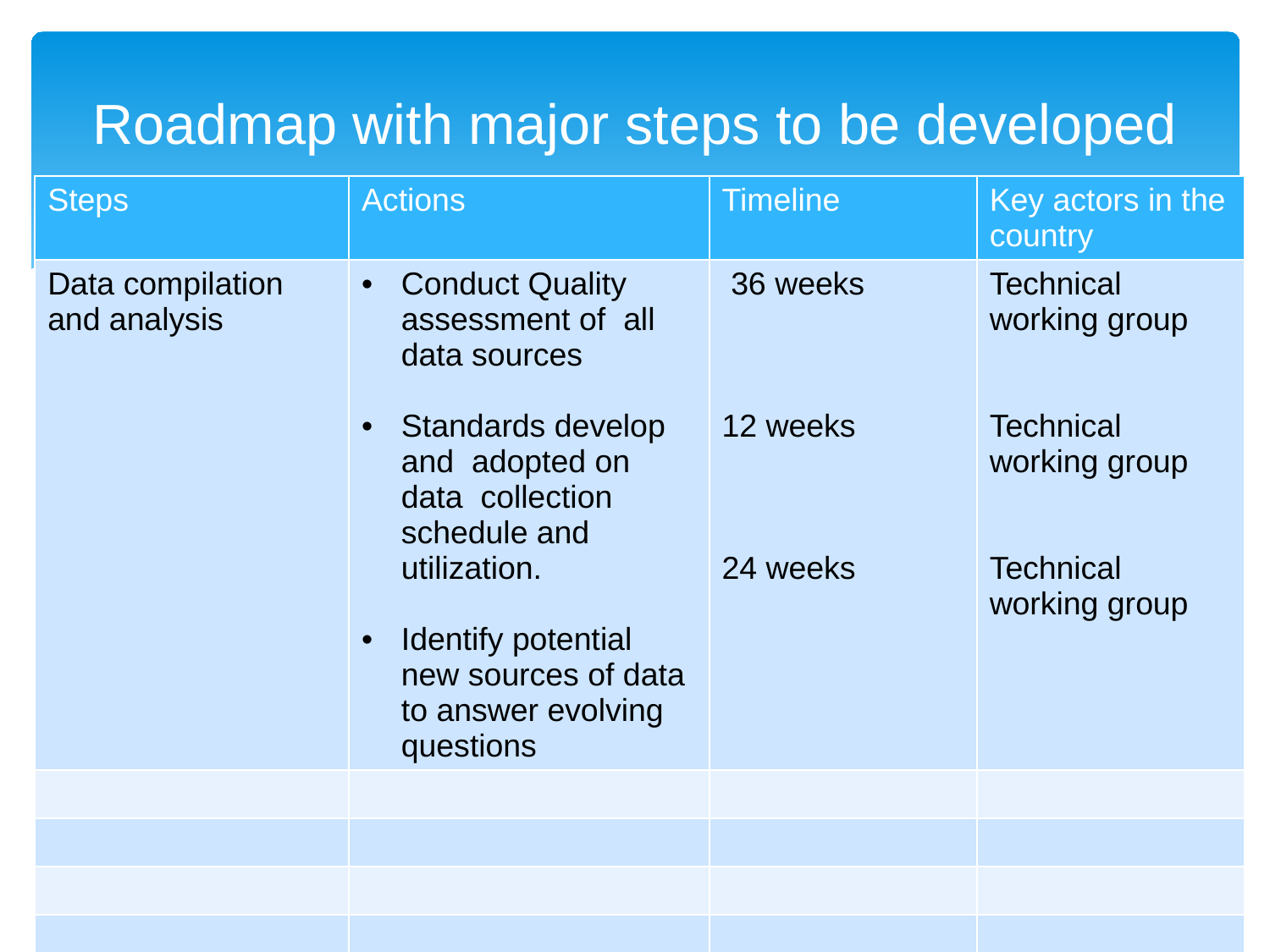

# Roadmap with major steps to be developed
| Steps | Actions | Timeline | Key actors in the country |
| --- | --- | --- | --- |
| Data compilation and analysis | Conduct Quality assessment of all data sources Standards develop and adopted on data collection schedule and utilization. Identify potential new sources of data to answer evolving questions | 36 weeks 12 weeks 24 weeks | Technical working group Technical working group Technical working group |
|  |  |  |  |
|  |  |  |  |
|  |  |  |  |
|  |  |  |  |
|  |  |  |  |
|  |  |  |  |